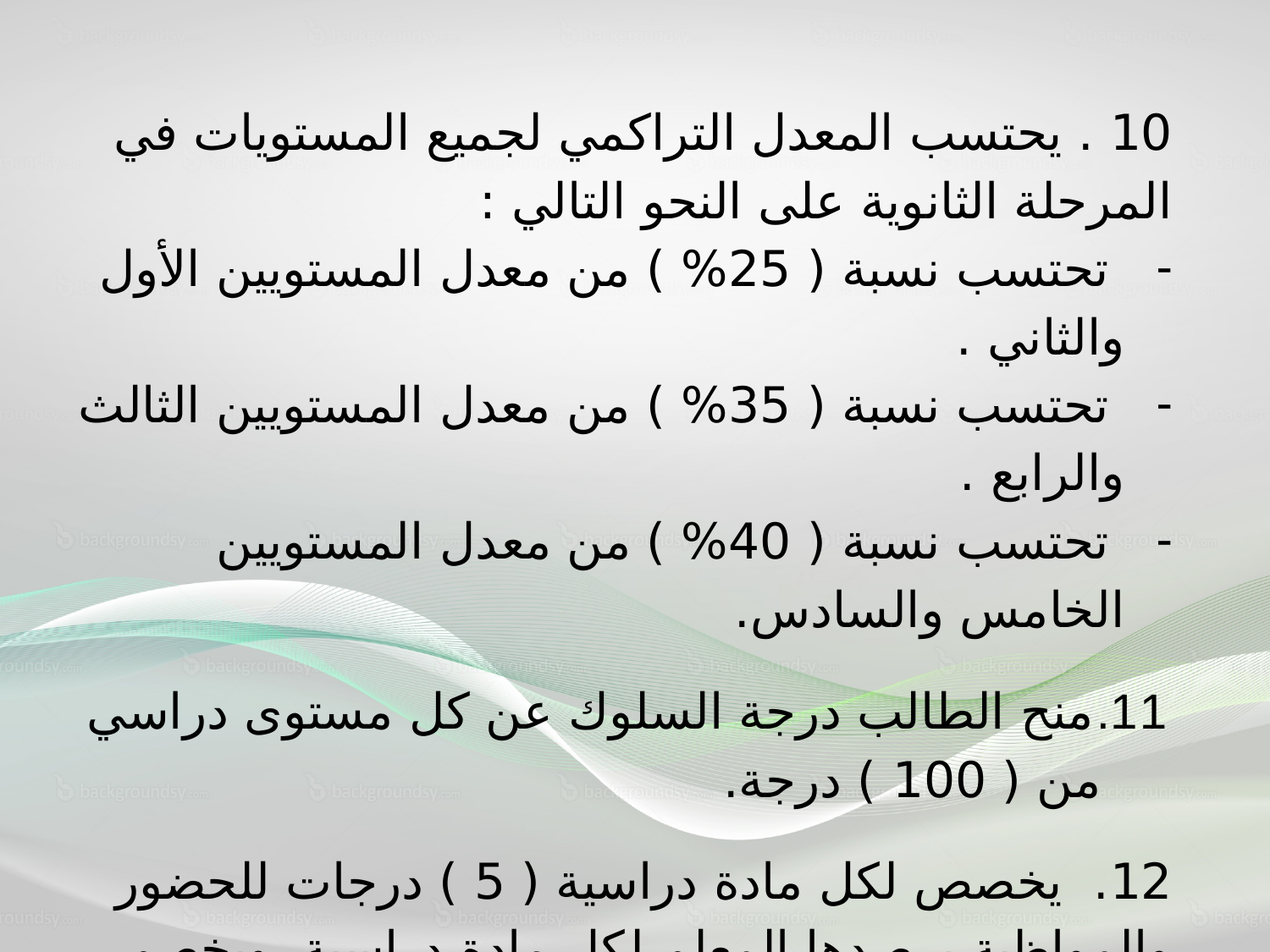

10 . يحتسب المعدل التراكمي لجميع المستويات في المرحلة الثانوية على النحو التالي :
 تحتسب نسبة ( 25% ) من معدل المستويين الأول والثاني .
 تحتسب نسبة ( 35% ) من معدل المستويين الثالث والرابع .
 تحتسب نسبة ( 40% ) من معدل المستويين الخامس والسادس.

منح الطالب درجة السلوك عن كل مستوى دراسي من ( 100 ) درجة.

12.  يخصص لكل مادة دراسية ( 5 ) درجات للحضور والمواظبة يرصدها المعلم لكل مادة دراسية ،ويخصم ربع درجة مقابل كل حصة غياب بدون عذر.